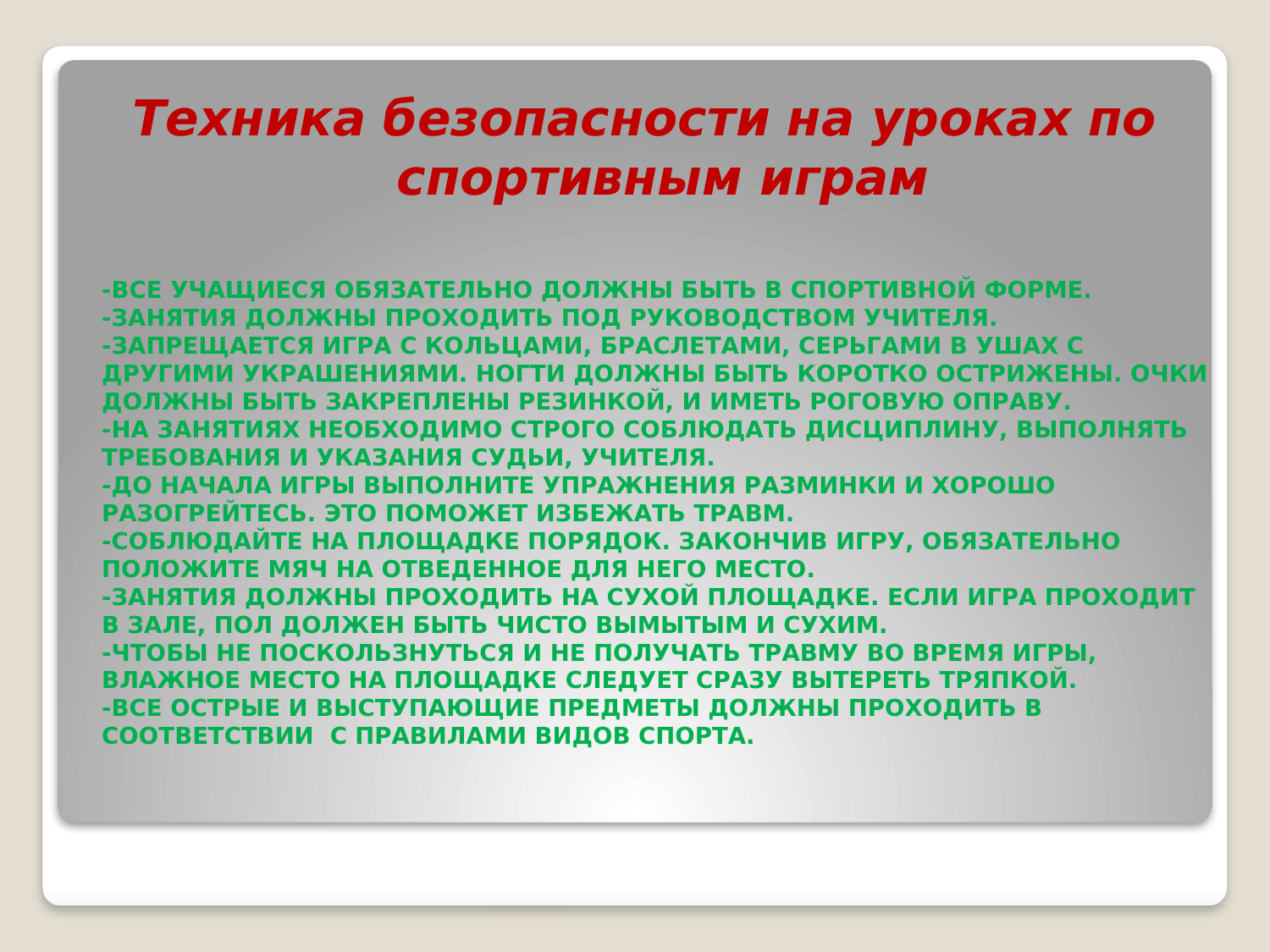

Техника безопасности на уроках по спортивным играм

# -Все учащиеся обязательно должны быть в спортивной форме. -Занятия должны проходить под руководством учителя. -Запрещается игра с кольцами, браслетами, серьгами в ушах с другими украшениями. Ногти должны быть коротко острижены. Очки должны быть закреплены резинкой, и иметь роговую оправу. -На занятиях необходимо строго соблюдать дисциплину, выполнять требования и указания судьи, учителя. -До начала игры выполните упражнения разминки и хорошо разогрейтесь. Это поможет избежать травм. -Соблюдайте на площадке порядок. Закончив игру, обязательно положите мяч на отведенное для него место. -Занятия должны проходить на сухой площадке. Если игра проходит в зале, пол должен быть чисто вымытым и сухим. -Чтобы не поскользнуться и не получать травму во время игры, влажное место на площадке следует сразу вытереть тряпкой. -Все острые и выступающие предметы должны проходить в соответствии  с правилами видов спорта.